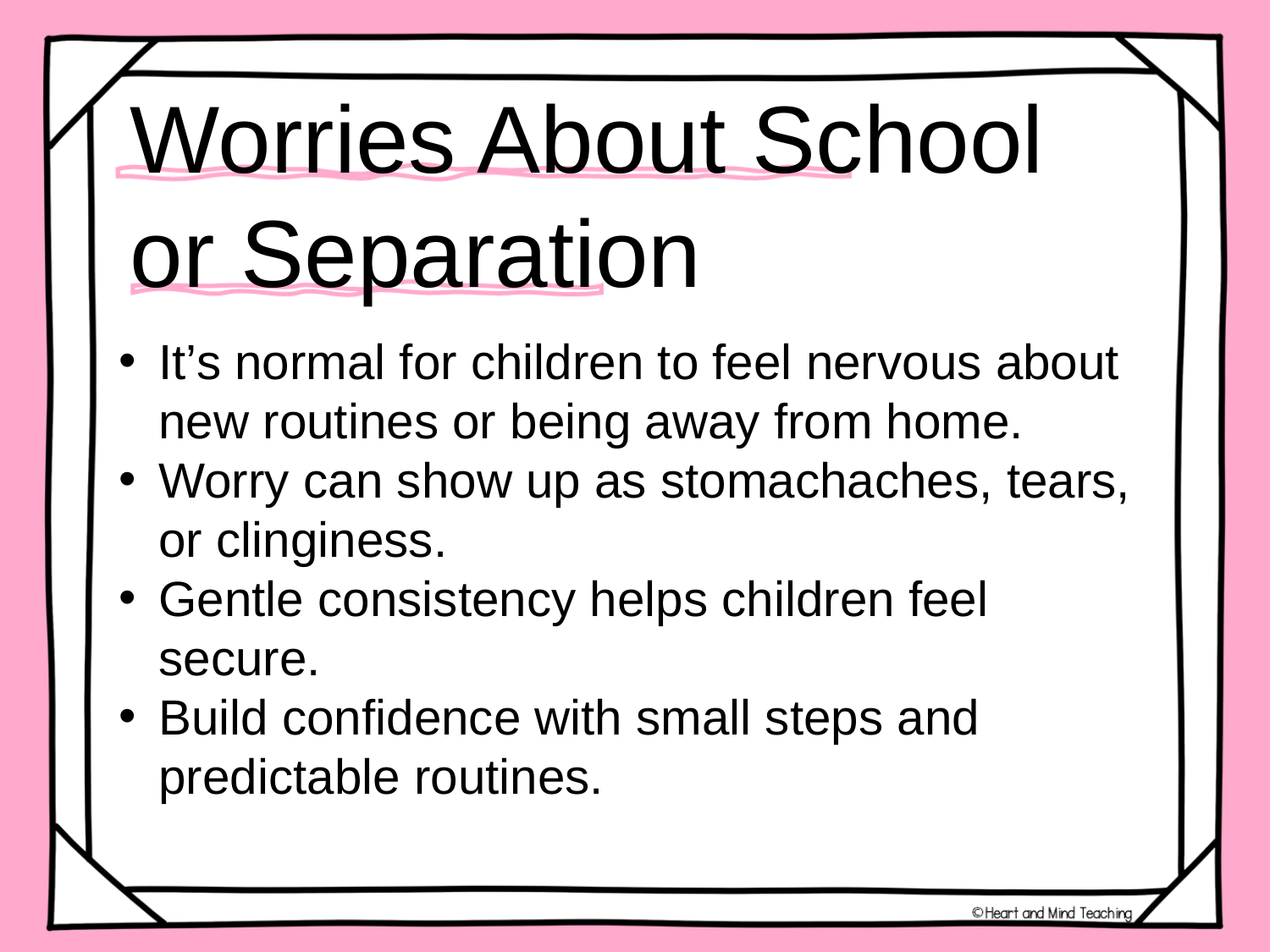

Worries About School
or Separation
It’s normal for children to feel nervous about new routines or being away from home.
Worry can show up as stomachaches, tears, or clinginess.
Gentle consistency helps children feel secure.
Build confidence with small steps and predictable routines.